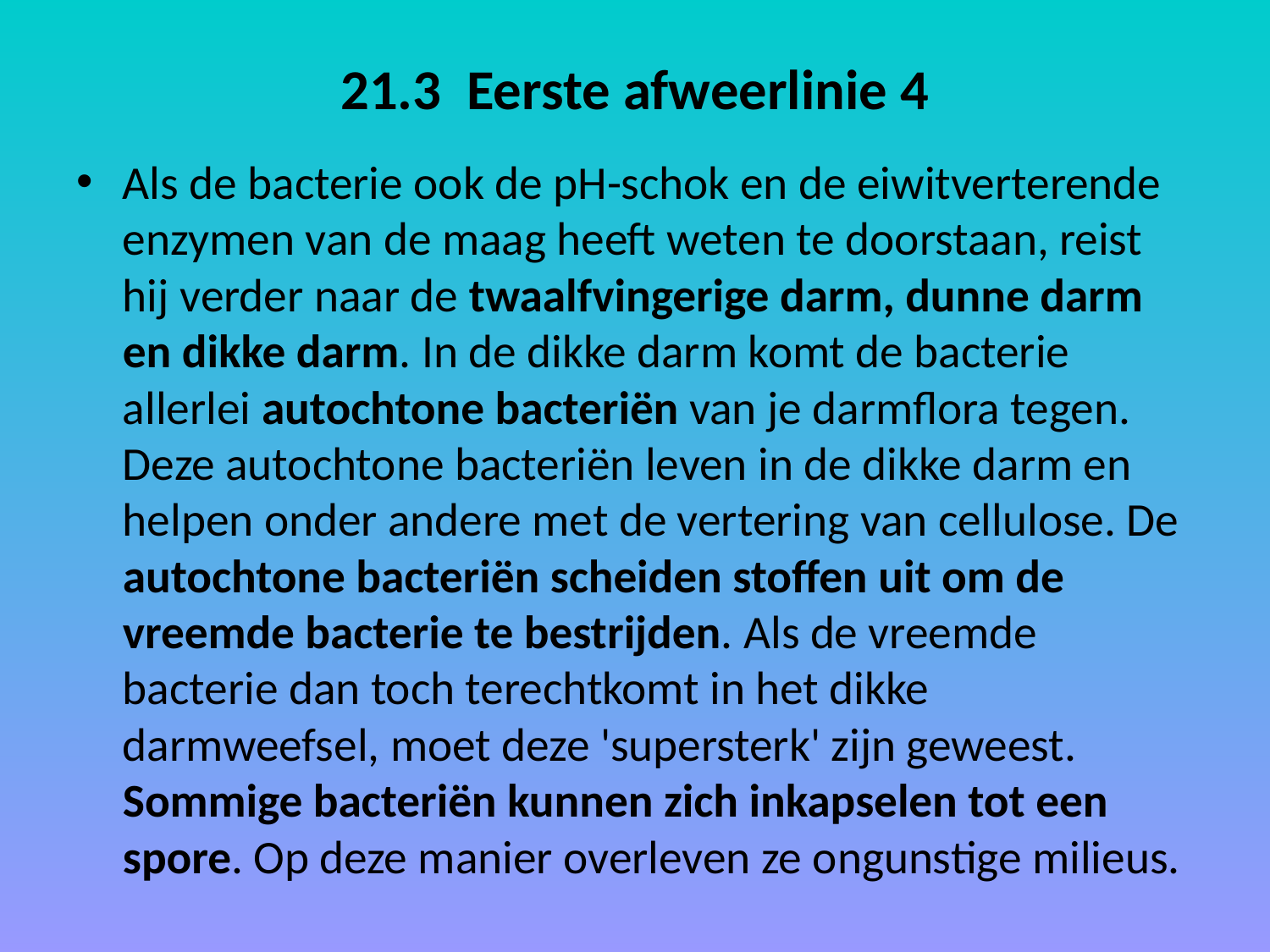

# 21.3  Eerste afweerlinie 4
Als de bacterie ook de pH-schok en de eiwitverterende enzymen van de maag heeft weten te doorstaan, reist hij verder naar de twaalfvingerige darm, dunne darm en dikke darm. In de dikke darm komt de bacterie allerlei autochtone bacteriën van je darmflora tegen. Deze autochtone bacteriën leven in de dikke darm en helpen onder andere met de vertering van cellulose. De autochtone bacteriën scheiden stoffen uit om de vreemde bacterie te bestrijden. Als de vreemde bacterie dan toch terechtkomt in het dikke darmweefsel, moet deze 'supersterk' zijn geweest. Sommige bacteriën kunnen zich inkapselen tot een spore. Op deze manier overleven ze ongunstige milieus.